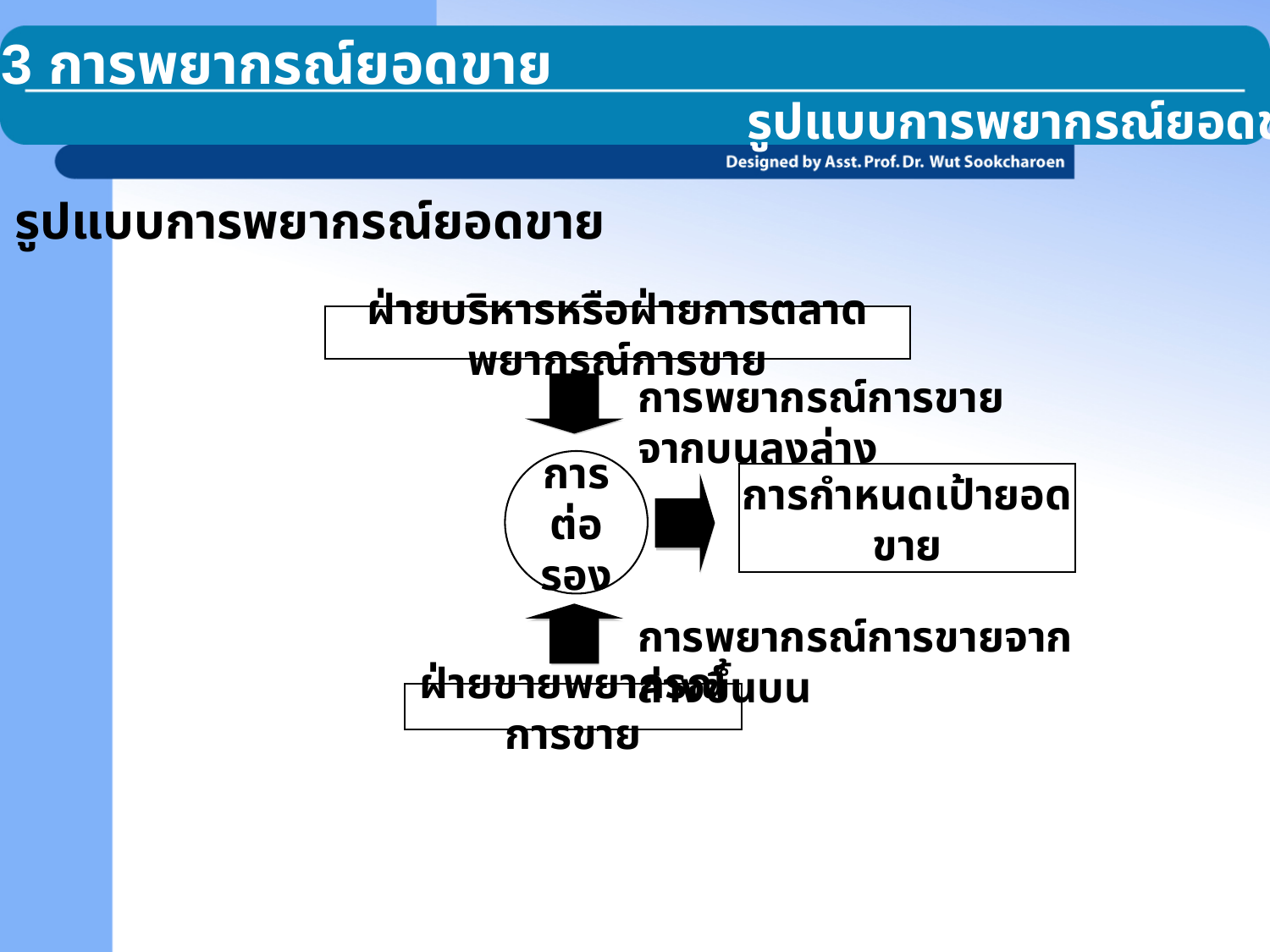

13.3 การพยากรณ์ยอดขาย
รูปแบบการพยากรณ์ยอดขาย
รูปแบบการพยากรณ์ยอดขาย
ฝ่ายบริหารหรือฝ่ายการตลาดพยากรณ์การขาย
การพยากรณ์การขายจากบนลงล่าง

การต่อรอง
การกำหนดเป้ายอดขาย

การพยากรณ์การขายจากล่างขึ้นบน
ฝ่ายขายพยากรณ์การขาย